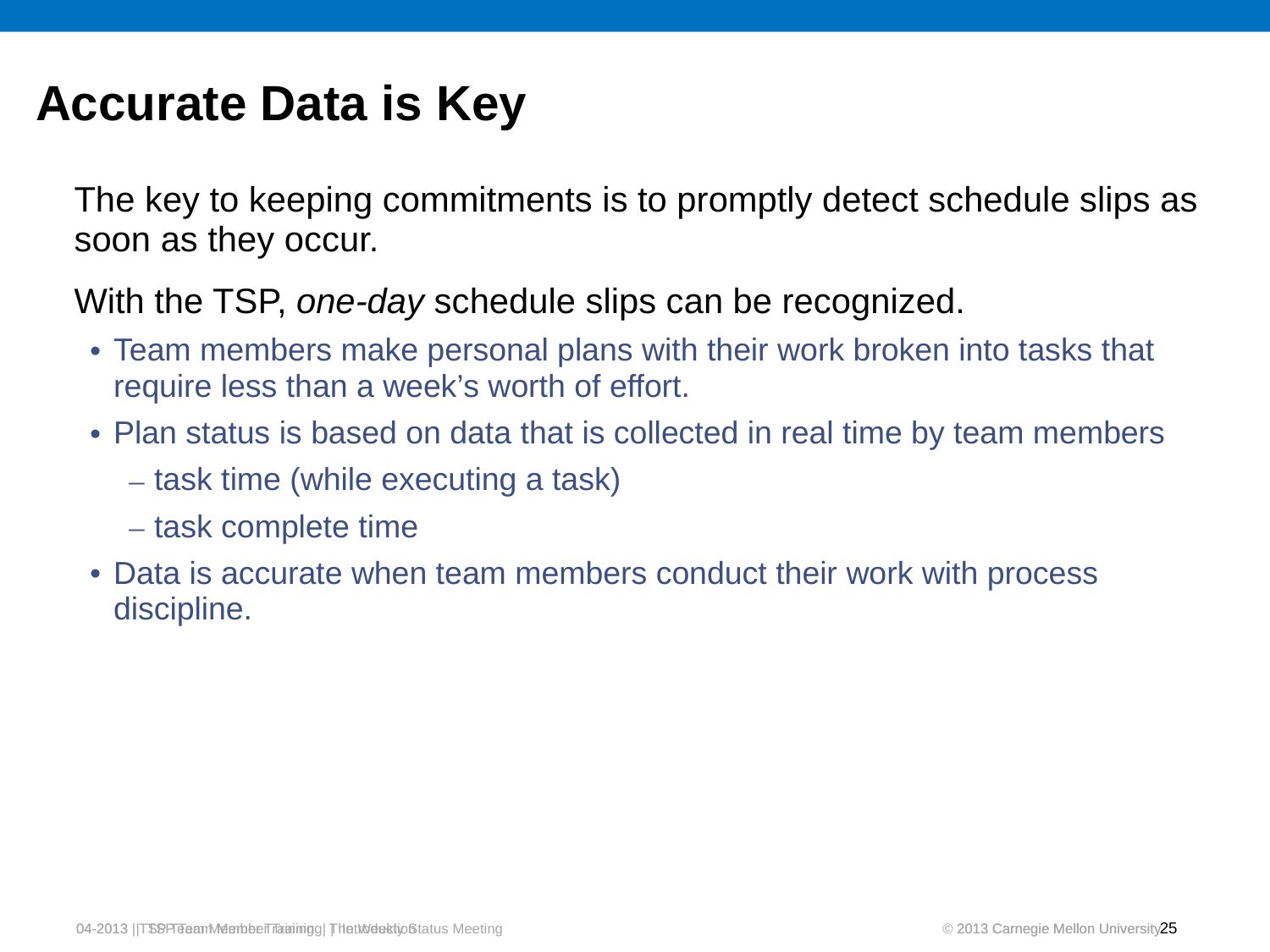

# Accurate Data is Key
The key to keeping commitments is to promptly detect schedule slips as soon as they occur.
With the TSP, one-day schedule slips can be recognized.
Team members make personal plans with their work broken into tasks that require less than a week’s worth of effort.
Plan status is based on data that is collected in real time by team members
task time (while executing a task)
task complete time
Data is accurate when team members conduct their work with process discipline.